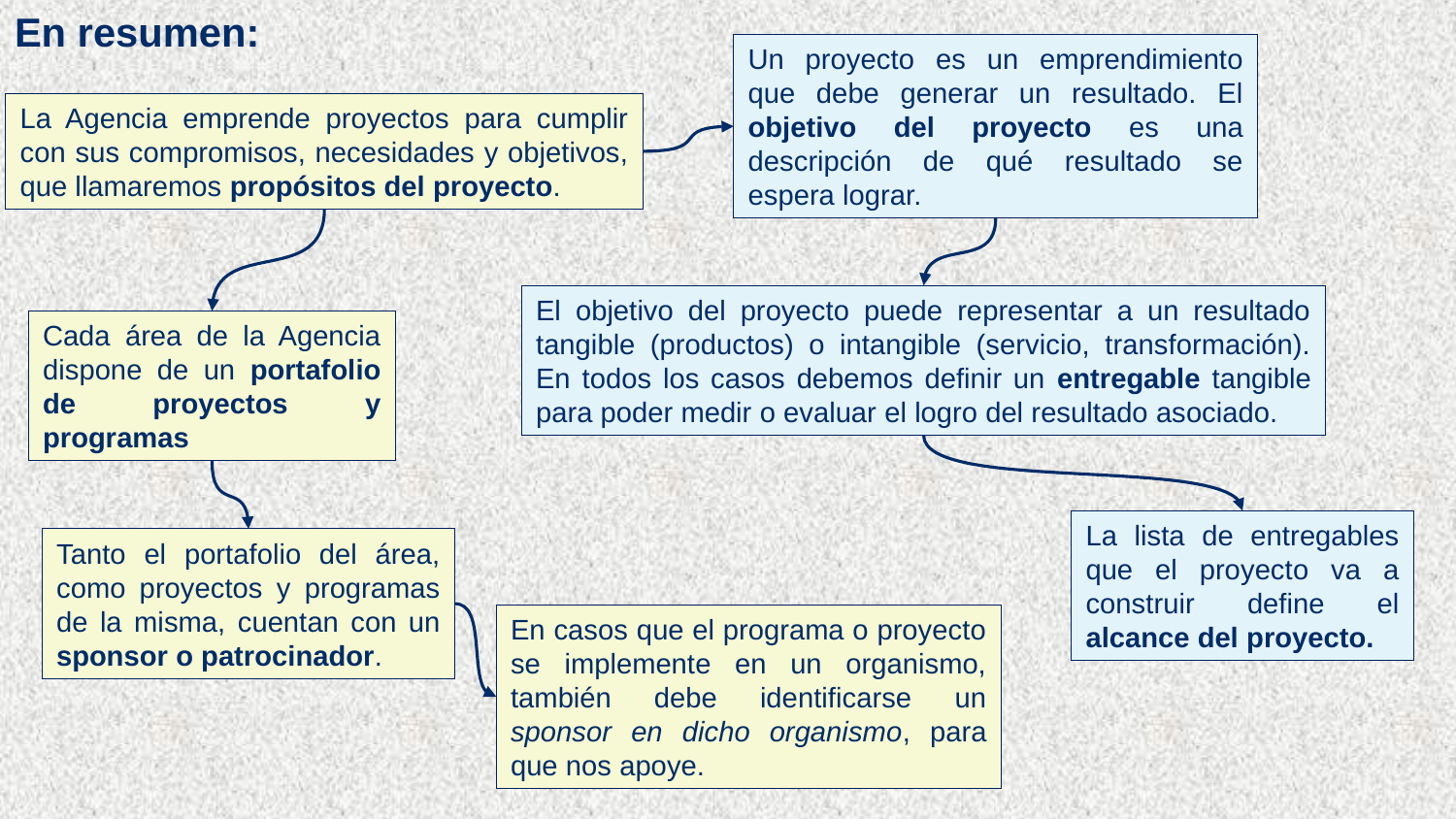

# En resumen:
Un proyecto es un emprendimiento que debe generar un resultado. El objetivo del proyecto es una descripción de qué resultado se espera lograr.
La Agencia emprende proyectos para cumplir con sus compromisos, necesidades y objetivos, que llamaremos propósitos del proyecto.
El objetivo del proyecto puede representar a un resultado tangible (productos) o intangible (servicio, transformación). En todos los casos debemos definir un entregable tangible para poder medir o evaluar el logro del resultado asociado.
Cada área de la Agencia dispone de un portafolio de proyectos y programas
La lista de entregables que el proyecto va a construir define el alcance del proyecto.
Tanto el portafolio del área, como proyectos y programas de la misma, cuentan con un sponsor o patrocinador.
En casos que el programa o proyecto se implemente en un organismo, también debe identificarse un sponsor en dicho organismo, para que nos apoye.